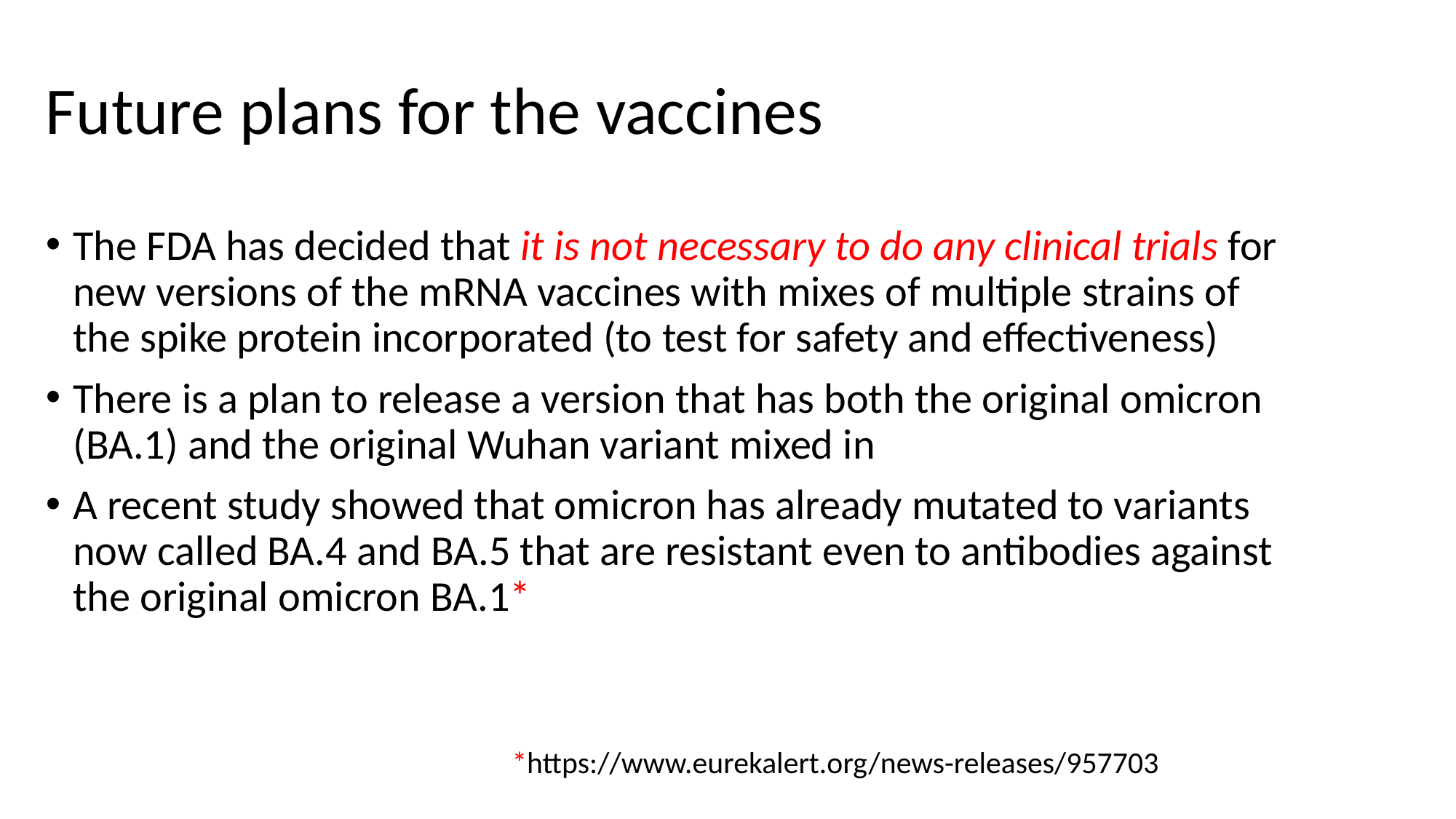

# Future plans for the vaccines
The FDA has decided that it is not necessary to do any clinical trials for new versions of the mRNA vaccines with mixes of multiple strains of the spike protein incorporated (to test for safety and effectiveness)
There is a plan to release a version that has both the original omicron (BA.1) and the original Wuhan variant mixed in
A recent study showed that omicron has already mutated to variants now called BA.4 and BA.5 that are resistant even to antibodies against the original omicron BA.1*

*https://www.eurekalert.org/news-releases/957703